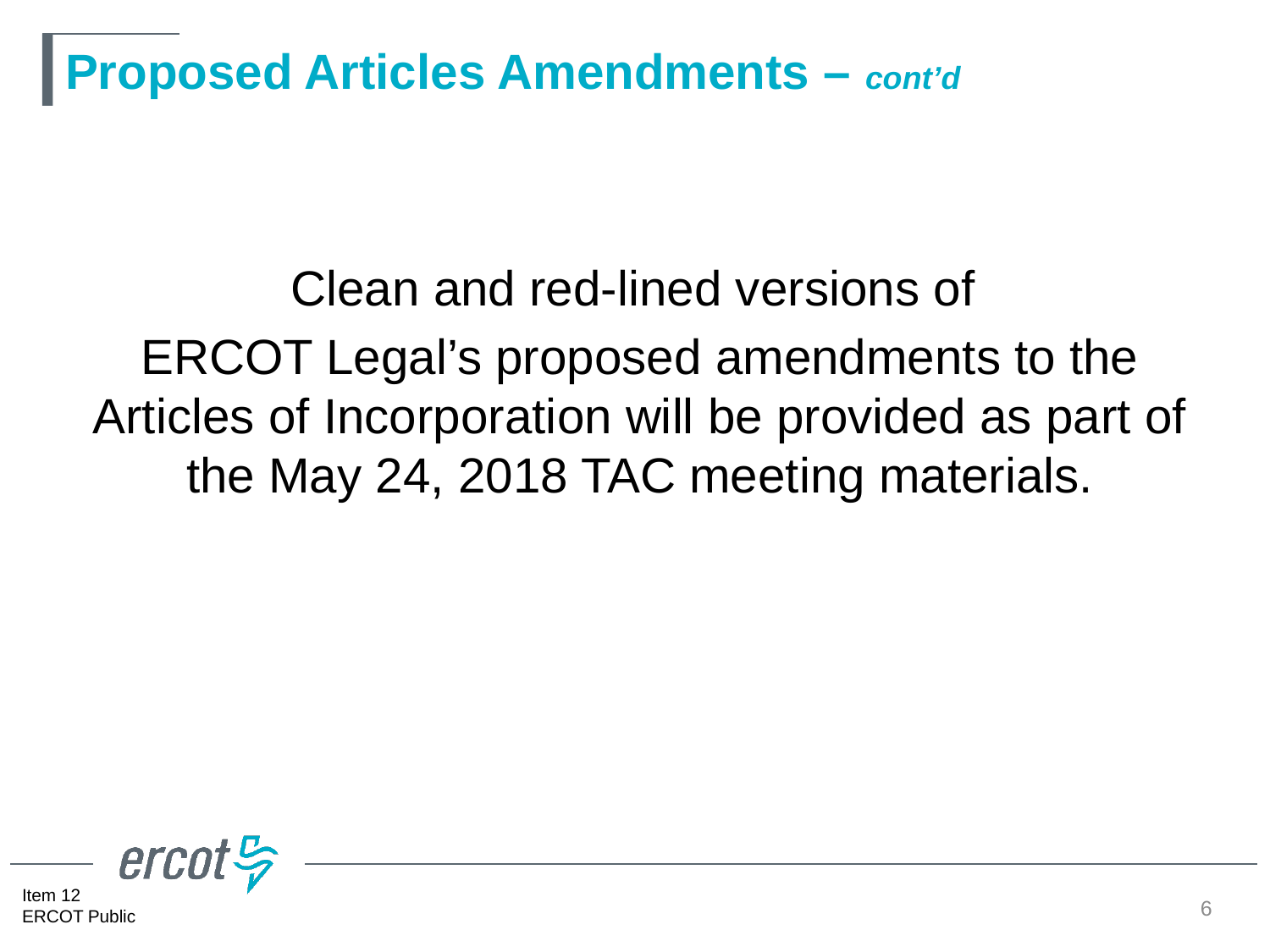

# Proposed Articles Amendments – cont’d

Clean and red-lined versions of
ERCOT Legal’s proposed amendments to the Articles of Incorporation will be provided as part of the May 24, 2018 TAC meeting materials.

6